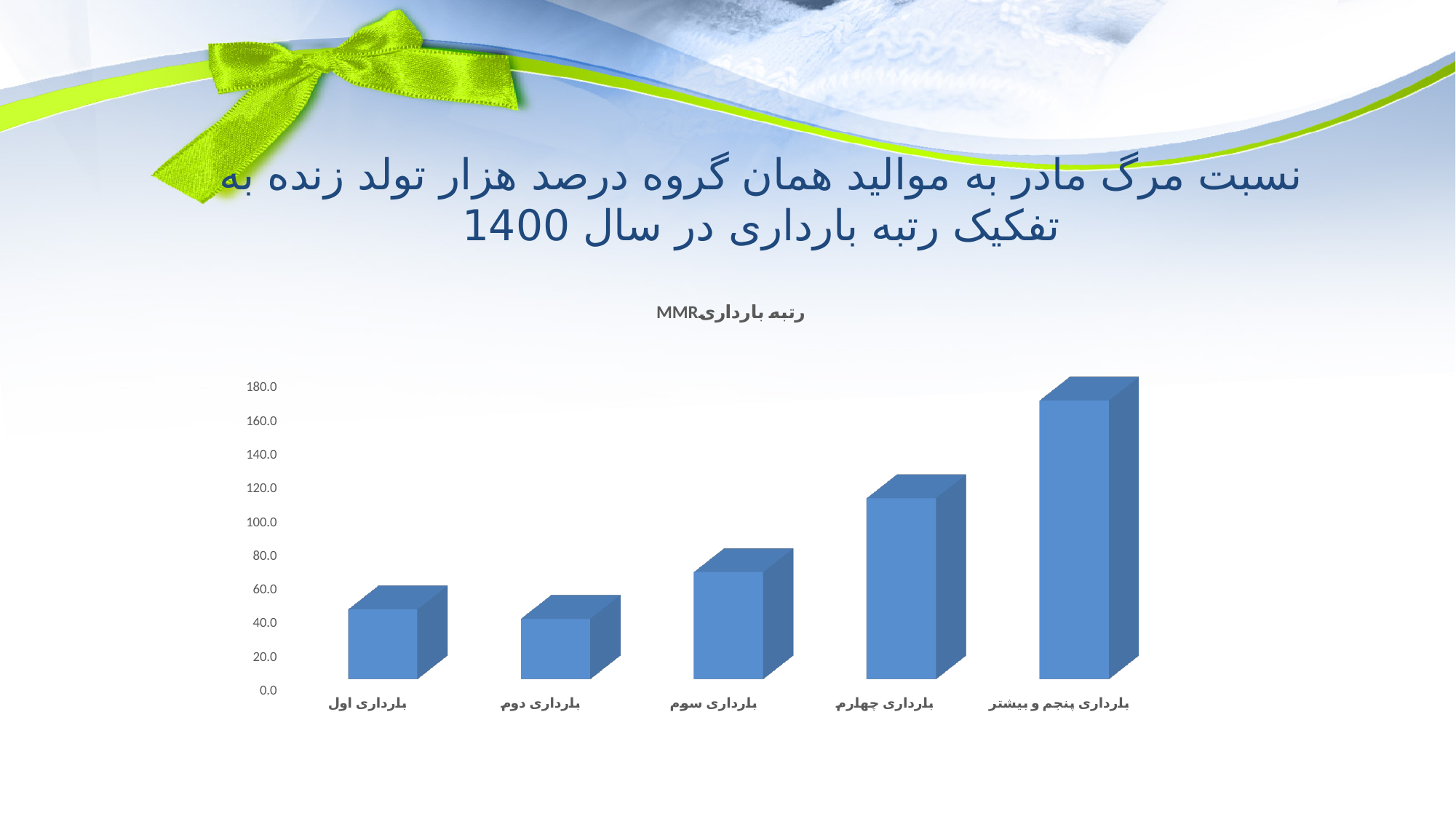

نسبت مرگ مادر به موالید همان گروه درصد هزار تولد زنده به تفکیک رتبه بارداری در سال 1400

[unsupported chart]